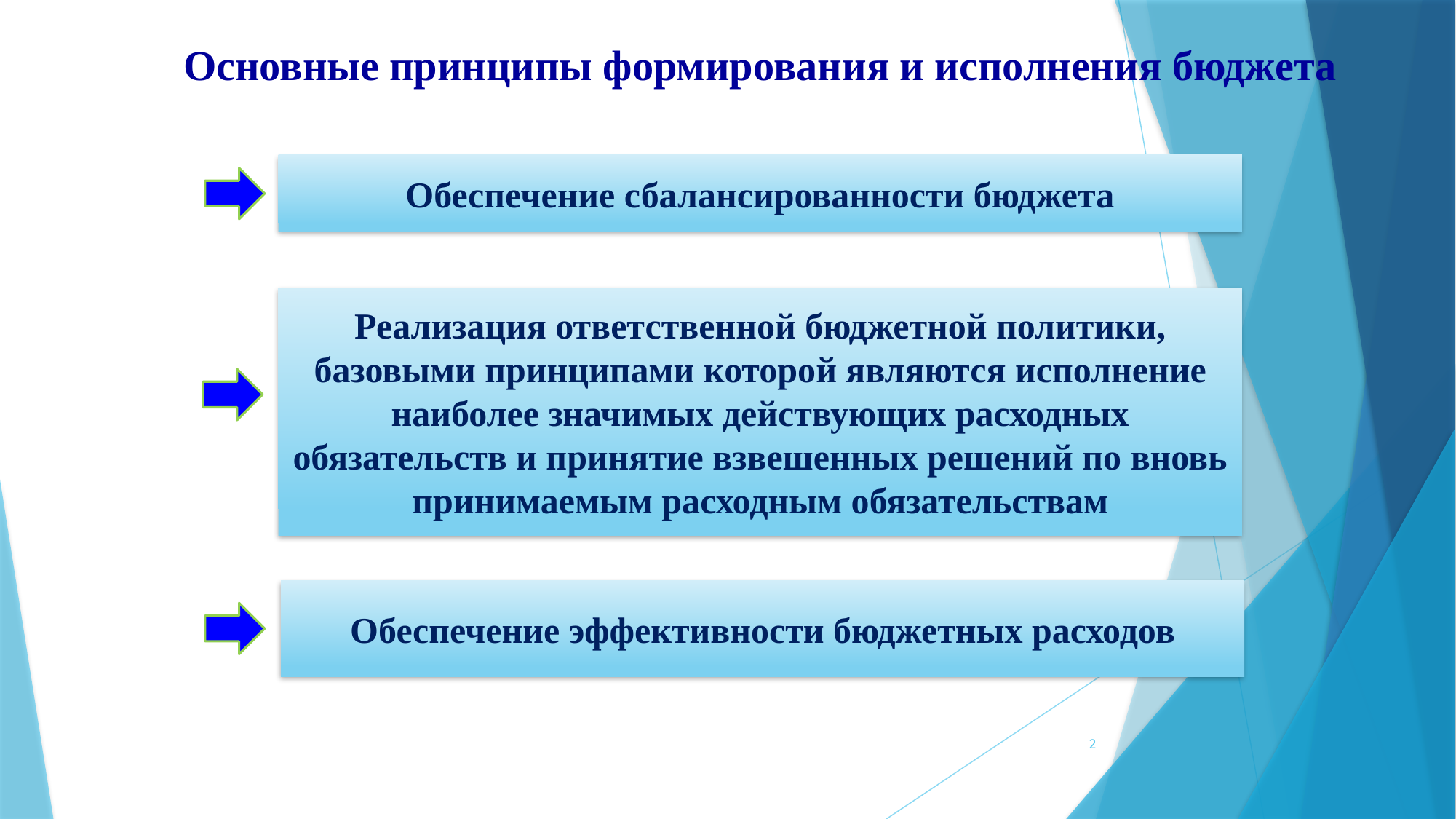

# Основные принципы формирования и исполнения бюджета

Обеспечение сбалансированности бюджета

Реализация ответственной бюджетной политики, базовыми принципами которой являются исполнение наиболее значимых действующих расходных обязательств и принятие взвешенных решений по вновь принимаемым расходным обязательствам

Обеспечение эффективности бюджетных расходов

2